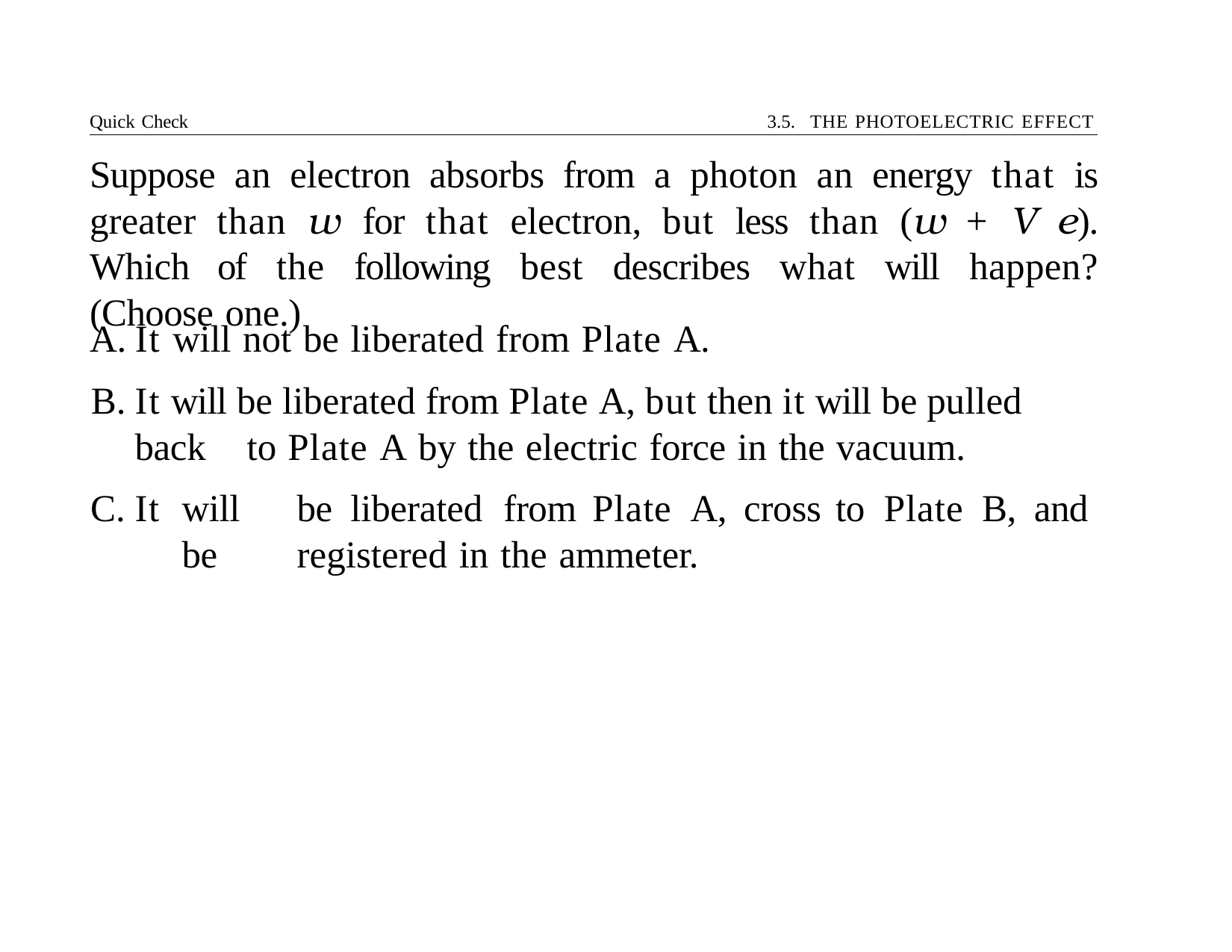

Quick Check	3.5.  THE PHOTOELECTRIC EFFECT

# Suppose an electron absorbs from a photon an energy that is greater than w for that electron, but less than (w + V e). Which of the following best describes what will happen? (Choose one.)
It will not be liberated from Plate A.
It will be liberated from Plate A, but then it will be pulled back 	to Plate A by the electric force in the vacuum.
It	will	be	liberated	from	Plate	A,	cross	to	Plate	B,	and	be 	registered in the ammeter.